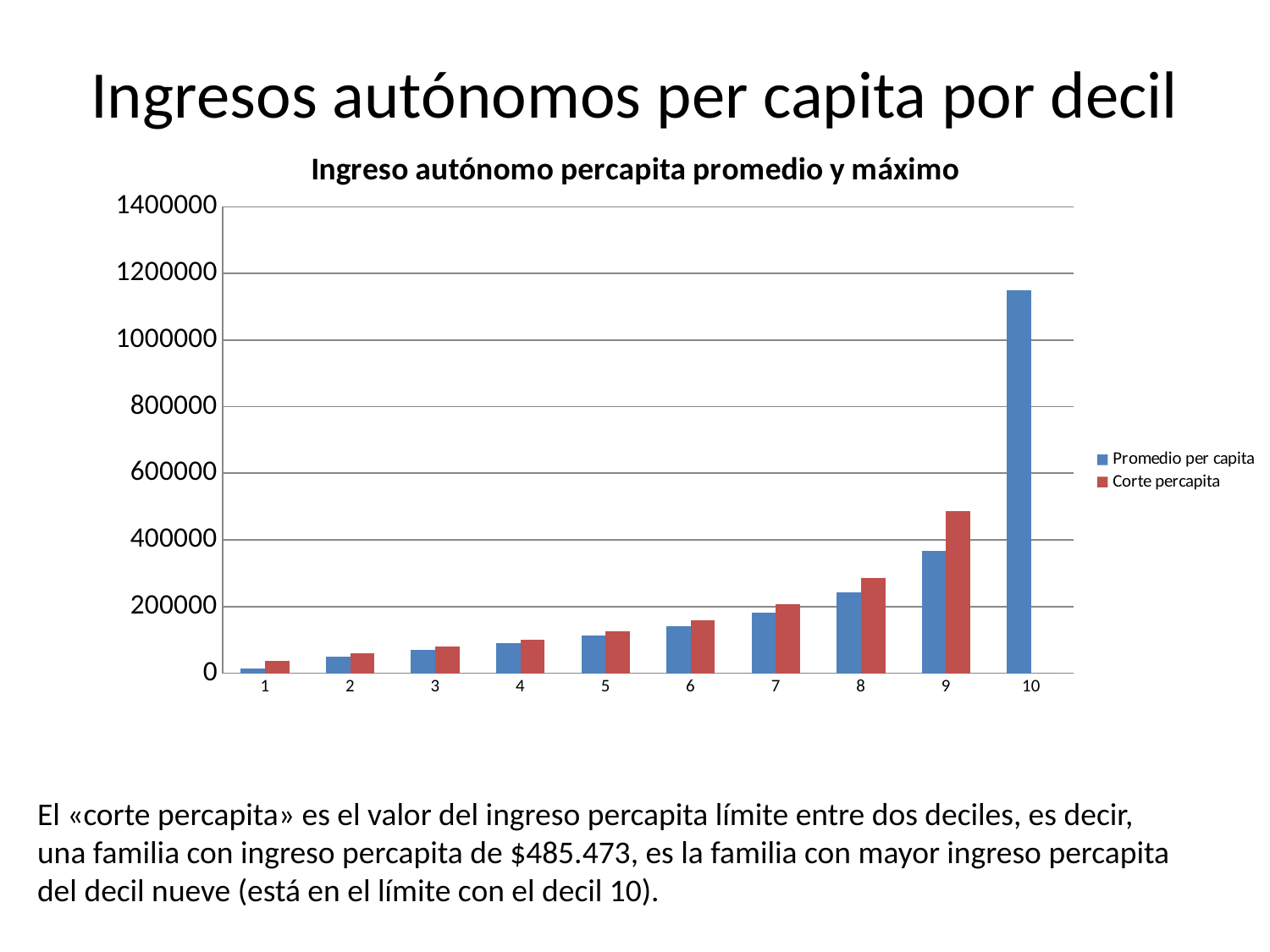

# Ingresos autónomos per capita por decil

### Chart: Ingreso autónomo percapita promedio y máximo

| Category | Promedio per capita | Corte percapita |
|---|---|---|
| 1 | 14595.0 | 36465.0 |
| 2 | 48449.0 | 58933.0 |
| 3 | 68864.0 | 79998.0 |
| 4 | 90346.0 | 100675.0 |
| 5 | 113055.0 | 125694.0 |
| 6 | 141873.0 | 159763.0 |
| 7 | 182552.0 | 207464.0 |
| 8 | 243321.0 | 286092.0 |
| 9 | 366772.0 | 485473.0 |
| 10 | 1148792.0 | None |
El «corte percapita» es el valor del ingreso percapita límite entre dos deciles, es decir, una familia con ingreso percapita de $485.473, es la familia con mayor ingreso percapita del decil nueve (está en el límite con el decil 10).